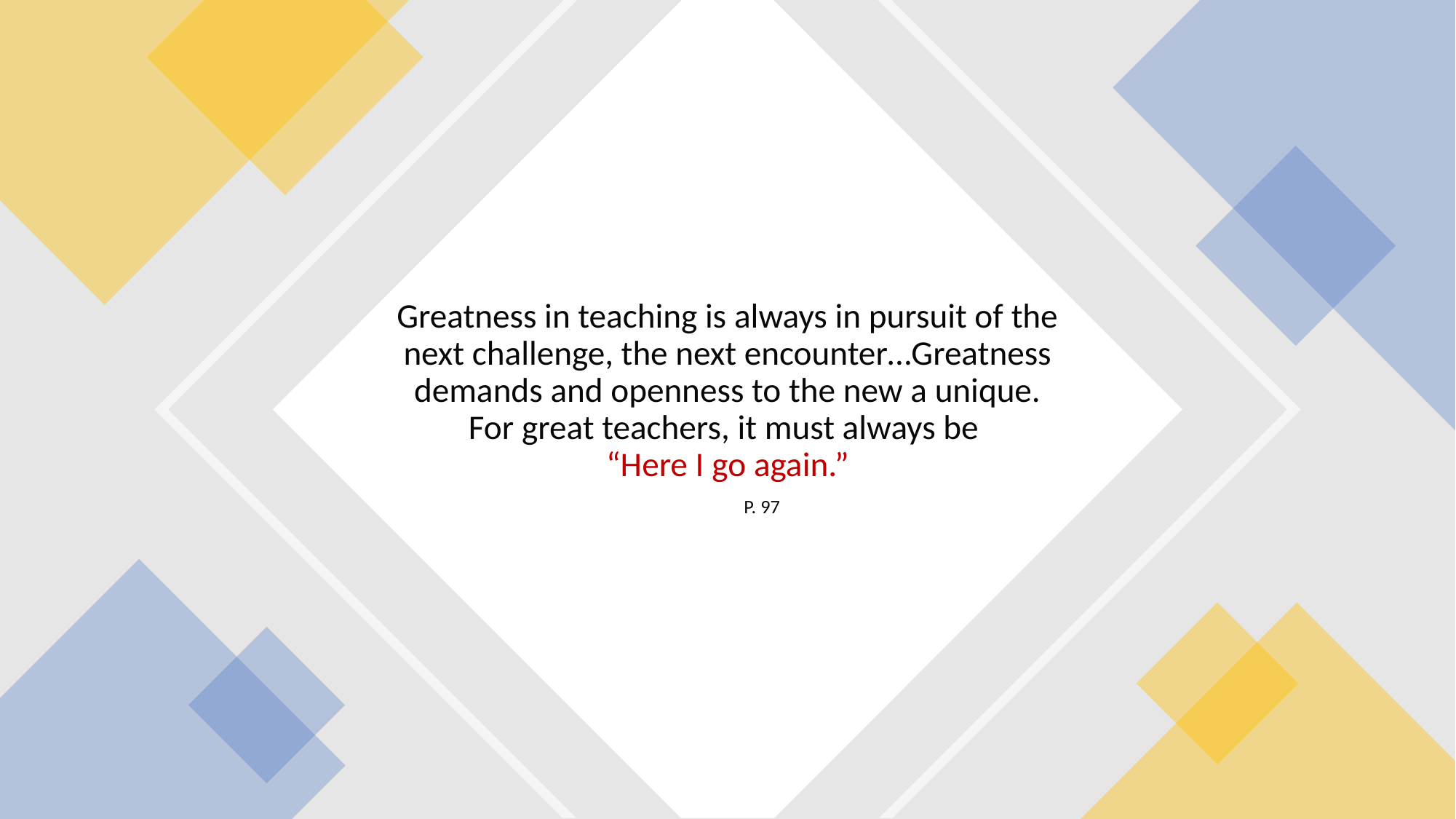

# Greatness in teaching is always in pursuit of the next challenge, the next encounter…Greatness demands and openness to the new a unique. For great teachers, it must always be “Here I go again.” P. 97